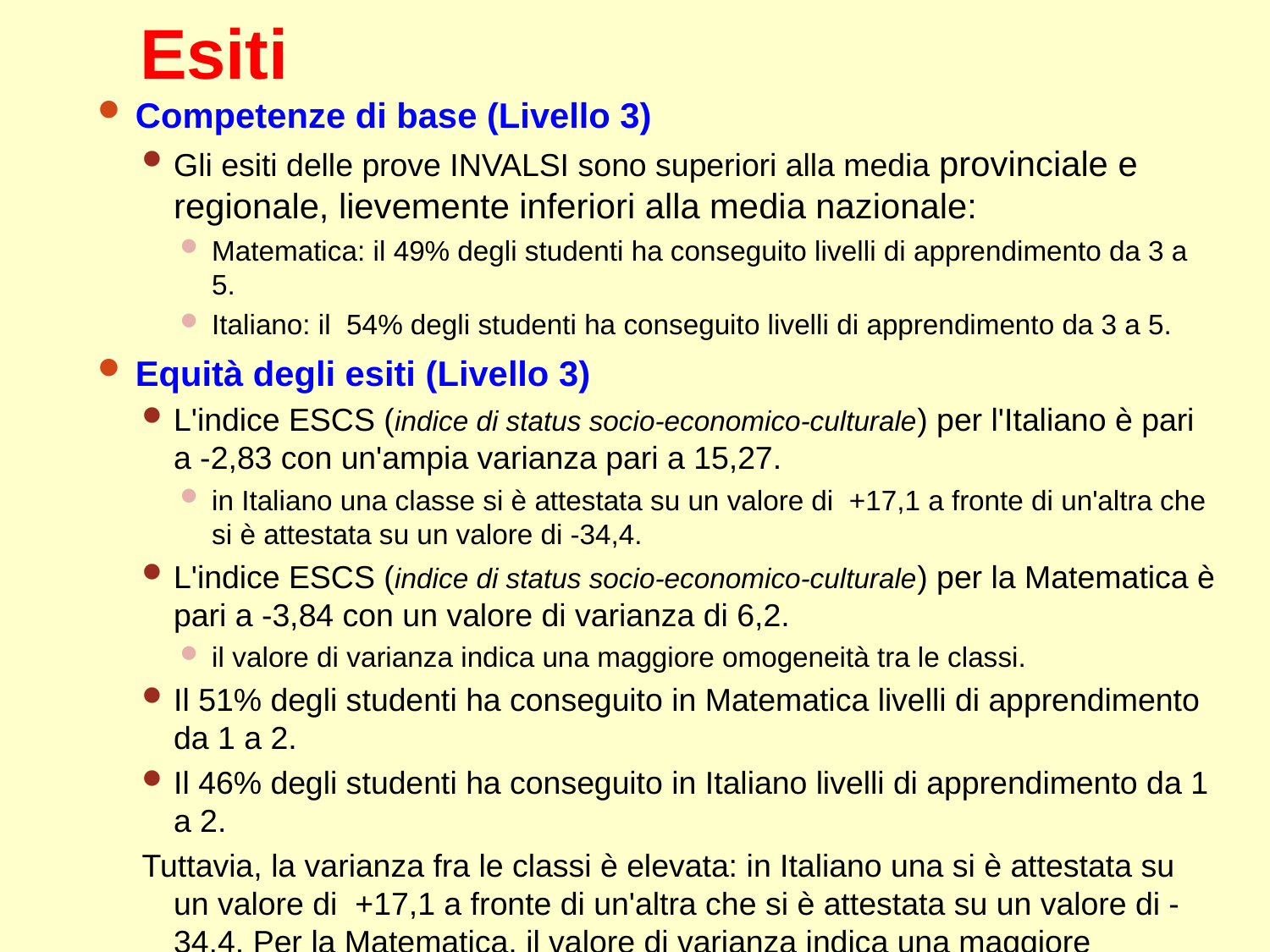

# Esiti
Competenze di base (Livello 3)
Gli esiti delle prove INVALSI sono superiori alla media provinciale e regionale, lievemente inferiori alla media nazionale:
Matematica: il 49% degli studenti ha conseguito livelli di apprendimento da 3 a 5.
Italiano: il  54% degli studenti ha conseguito livelli di apprendimento da 3 a 5.
Equità degli esiti (Livello 3)
L'indice ESCS (indice di status socio-economico-culturale) per l'Italiano è pari a -2,83 con un'ampia varianza pari a 15,27.
in Italiano una classe si è attestata su un valore di  +17,1 a fronte di un'altra che si è attestata su un valore di -34,4.
L'indice ESCS (indice di status socio-economico-culturale) per la Matematica è pari a -3,84 con un valore di varianza di 6,2.
il valore di varianza indica una maggiore omogeneità tra le classi.
Il 51% degli studenti ha conseguito in Matematica livelli di apprendimento da 1 a 2.
Il 46% degli studenti ha conseguito in Italiano livelli di apprendimento da 1 a 2.
Tuttavia, la varianza fra le classi è elevata: in Italiano una si è attestata su un valore di  +17,1 a fronte di un'altra che si è attestata su un valore di -34,4. Per la Matematica, il valore di varianza indica una maggiore omogeneità tra le classi.
ESCS: Indice di status socio-economico-culturale.  Misura il livello del background dello studente, considerando principalmente il titolo di studio dei genitori, la loro condizione occupazionale e la disponibilità di risorse economiche.